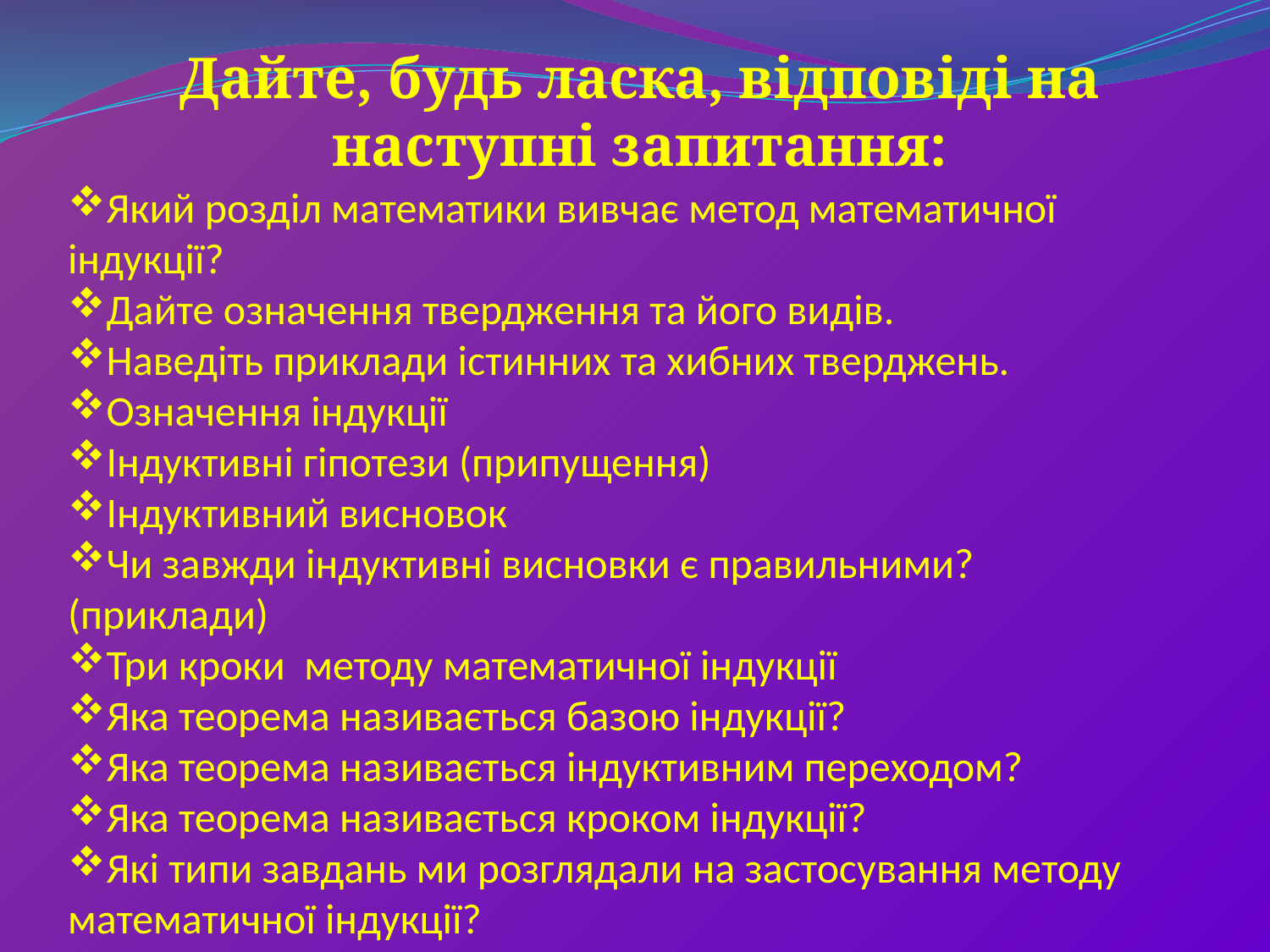

Дайте, будь ласка, відповіді на наступні запитання:
Який розділ математики вивчає метод математичної індукції?
Дайте означення твердження та його видів.
Наведіть приклади істинних та хибних тверджень.
Означення індукції
Індуктивні гіпотези (припущення)
Індуктивний висновок
Чи завжди індуктивні висновки є правильними? (приклади)
Три кроки  методу математичної індукції
Яка теорема називається базою індукції?
Яка теорема називається індуктивним переходом?
Яка теорема називається кроком індукції?
Які типи завдань ми розглядали на застосування методу математичної індукції?